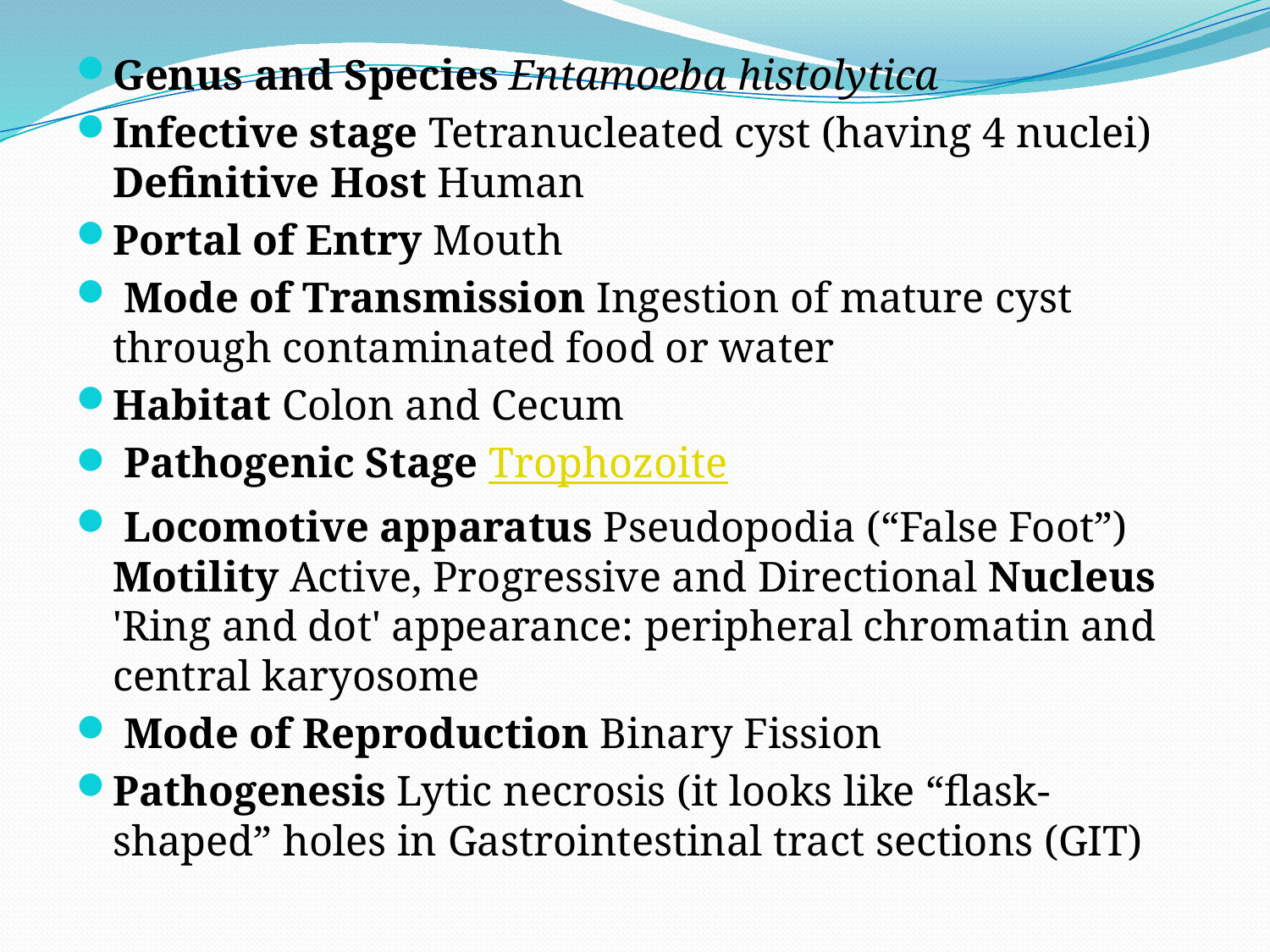

Genus and Species Entamoeba histolytica
Infective stage Tetranucleated cyst (having 4 nuclei) Definitive Host Human
Portal of Entry Mouth
 Mode of Transmission Ingestion of mature cyst through contaminated food or water
Habitat Colon and Cecum
 Pathogenic Stage Trophozoite
 Locomotive apparatus Pseudopodia (“False Foot”) Motility Active, Progressive and Directional Nucleus 'Ring and dot' appearance: peripheral chromatin and central karyosome
 Mode of Reproduction Binary Fission
Pathogenesis Lytic necrosis (it looks like “flask-shaped” holes in Gastrointestinal tract sections (GIT)